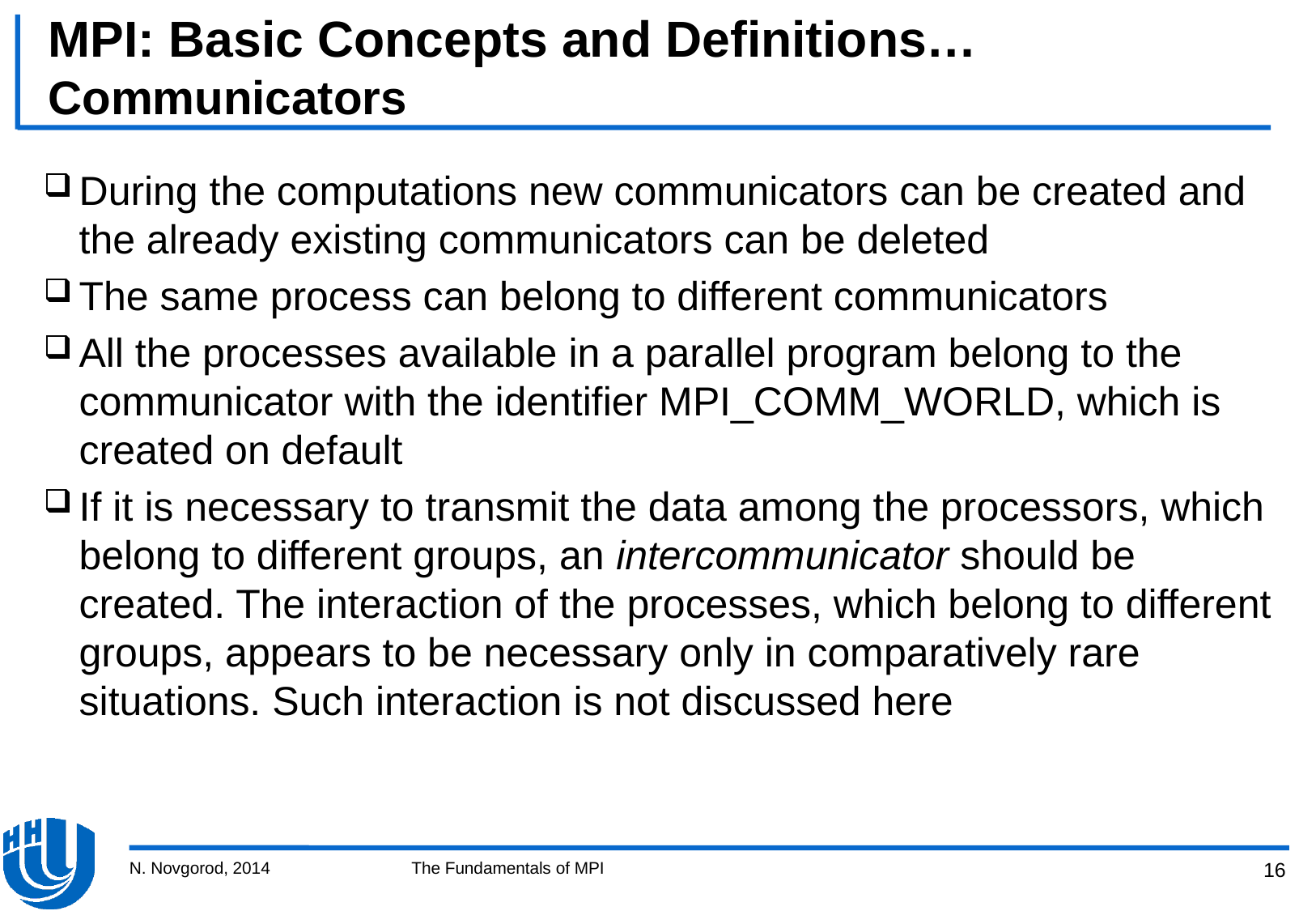

# MPI: Basic Concepts and Definitions… Communicators
During the computations new communicators can be created and the already existing communicators can be deleted
The same process can belong to different communicators
All the processes available in a parallel program belong to the communicator with the identifier MPI_COMM_WORLD, which is created on default
If it is necessary to transmit the data among the processors, which belong to different groups, an intercommunicator should be created. The interaction of the processes, which belong to different groups, appears to be necessary only in comparatively rare situations. Such interaction is not discussed here
N. Novgorod, 2014
The Fundamentals of MPI
16